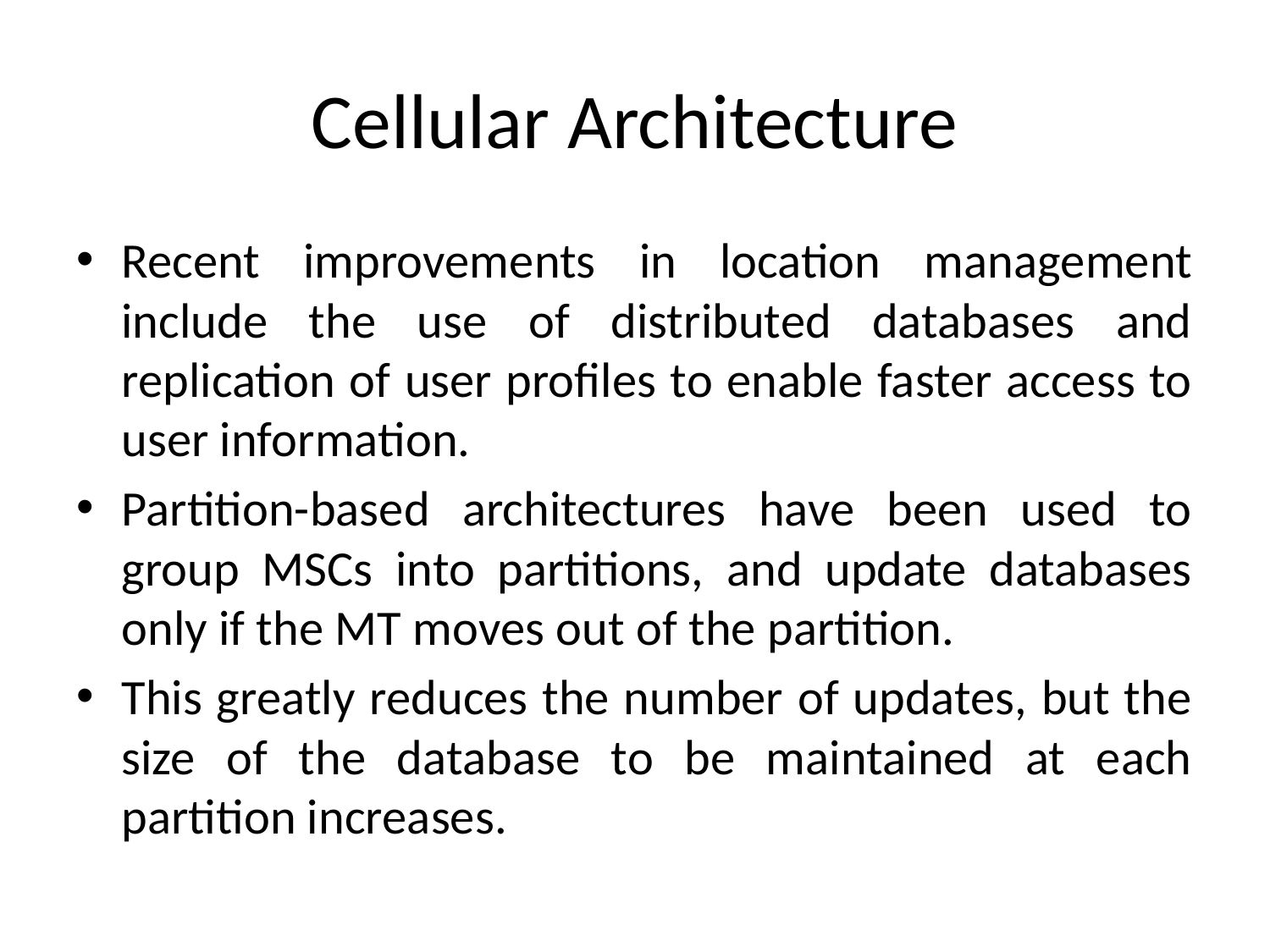

# Cellular Architecture
Recent improvements in location management include the use of distributed databases and replication of user profiles to enable faster access to user information.
Partition-based architectures have been used to group MSCs into partitions, and update databases only if the MT moves out of the partition.
This greatly reduces the number of updates, but the size of the database to be maintained at each partition increases.